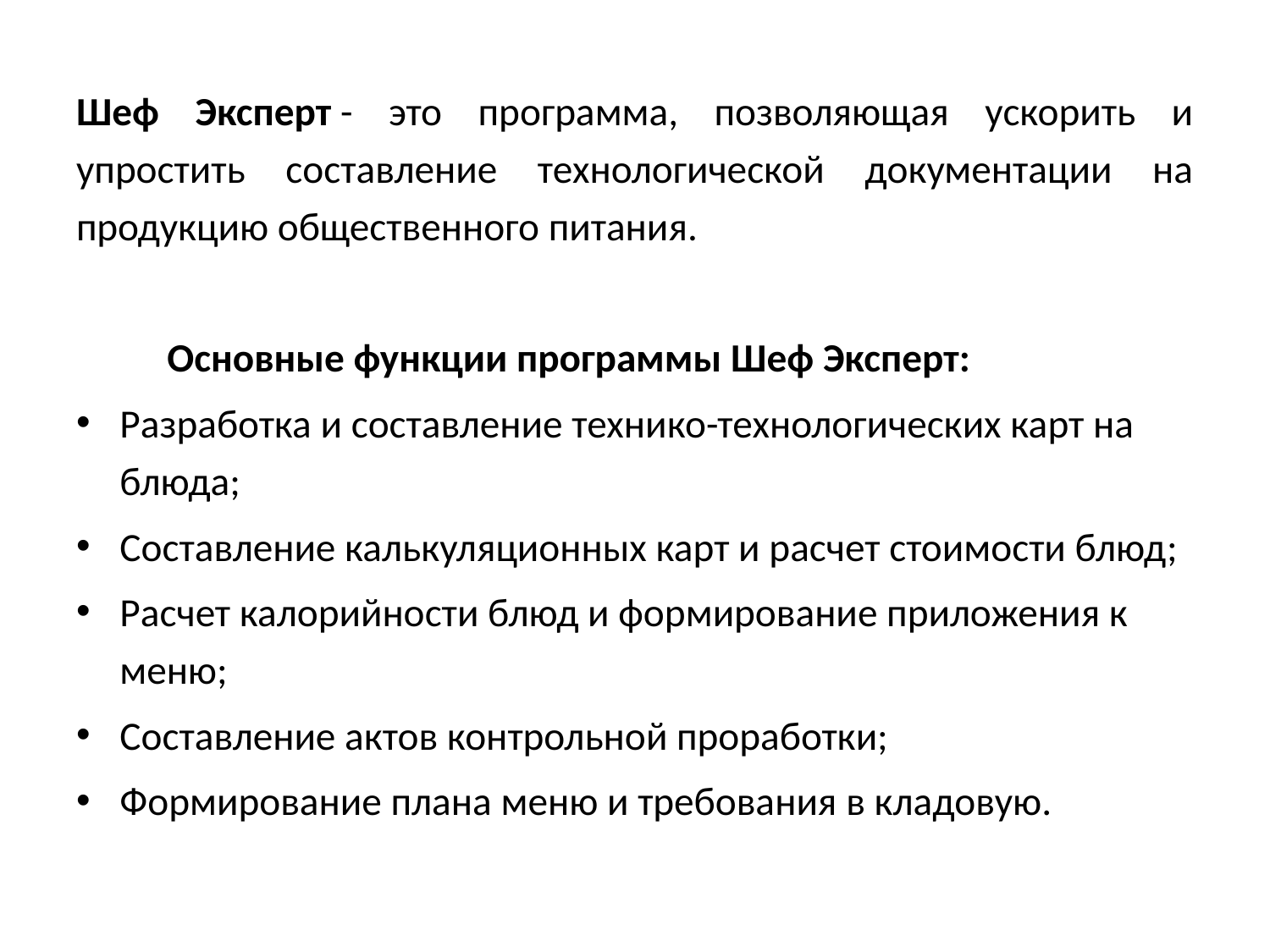

Шеф Эксперт - это программа, позволяющая ускорить и упростить составление технологической документации на продукцию общественного питания.

          Основные функции программы Шеф Эксперт:
Разработка и составление технико-технологических карт на блюда;
Составление калькуляционных карт и расчет стоимости блюд;
Расчет калорийности блюд и формирование приложения к меню;
Составление актов контрольной проработки;
Формирование плана меню и требования в кладовую.